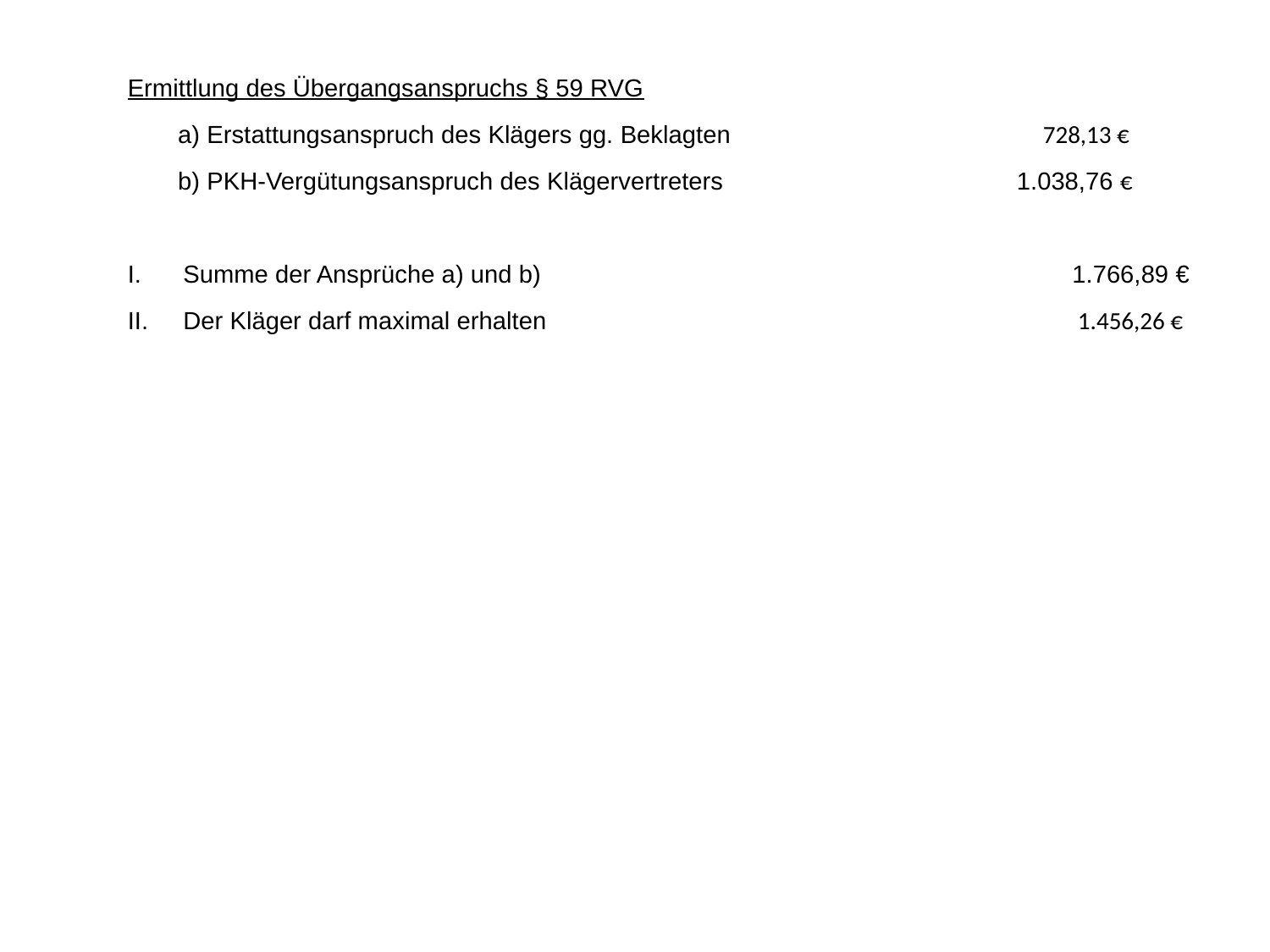

Ermittlung des Übergangsanspruchs § 59 RVG

	a) Erstattungsanspruch des Klägers gg. Beklagten			    728,13 €

	b) PKH-Vergütungsanspruch des Klägervertreters			1.038,76 €

Summe der Ansprüche a) und b)					1.766,89 €

Der Kläger darf maximal erhalten					 1.456,26 €